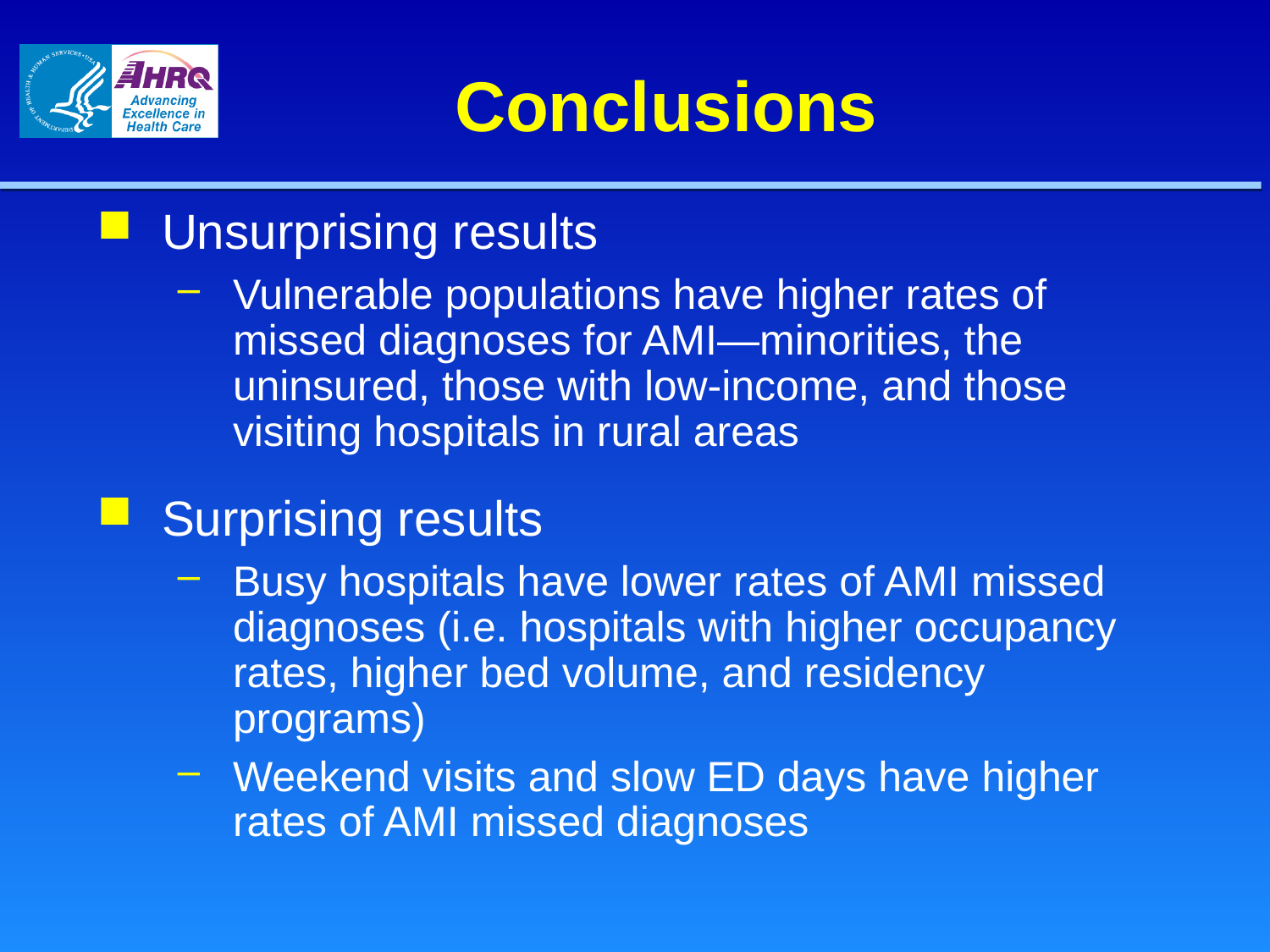

# Conclusions
Unsurprising results
Vulnerable populations have higher rates of missed diagnoses for AMI—minorities, the uninsured, those with low-income, and those visiting hospitals in rural areas

Surprising results
Busy hospitals have lower rates of AMI missed diagnoses (i.e. hospitals with higher occupancy rates, higher bed volume, and residency programs)
Weekend visits and slow ED days have higher rates of AMI missed diagnoses